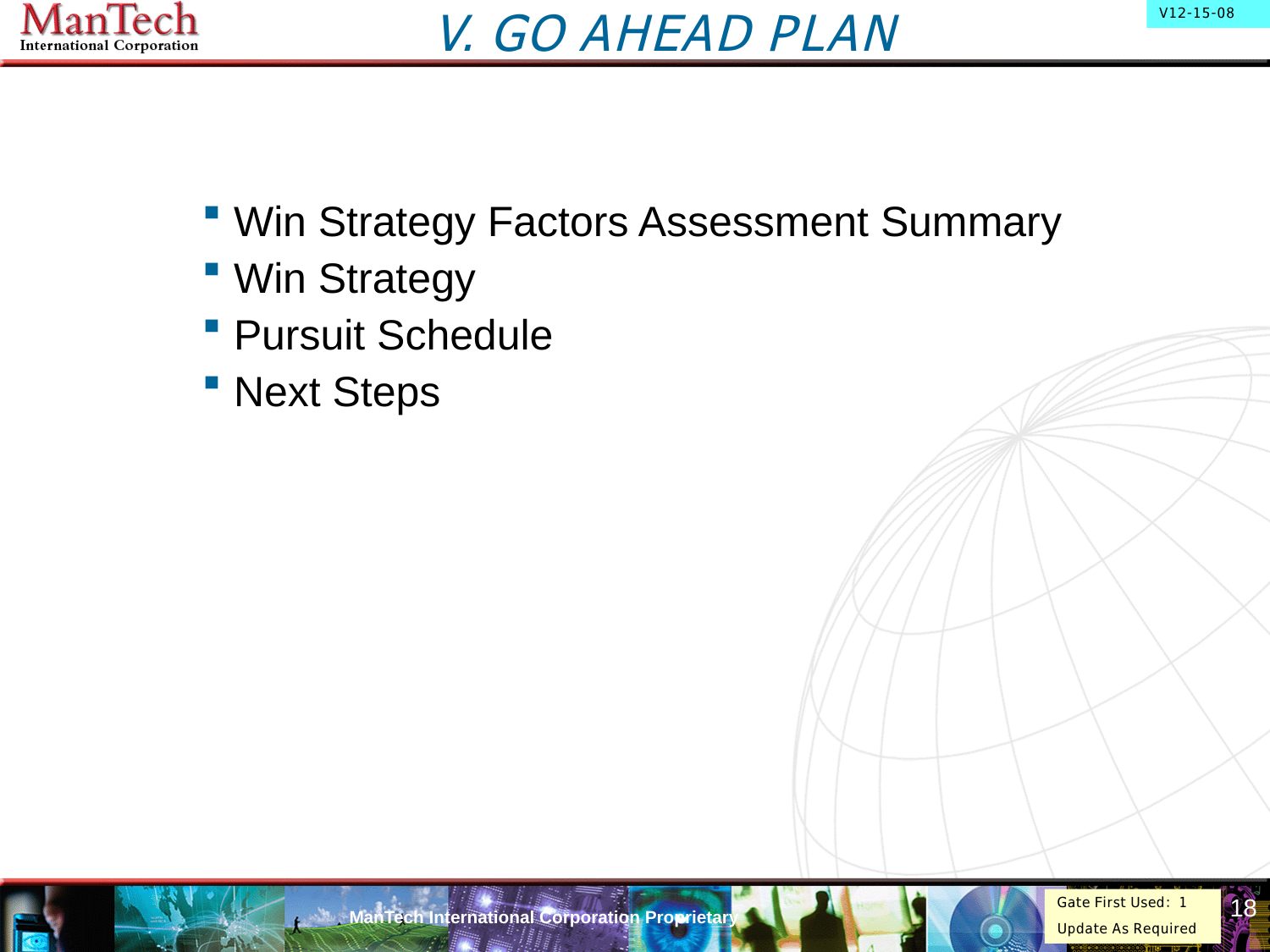

V. GO AHEAD PLAN

Win Strategy Factors Assessment Summary
Win Strategy
Pursuit Schedule
Next Steps

18
Gate First Used:  1
Update As Required